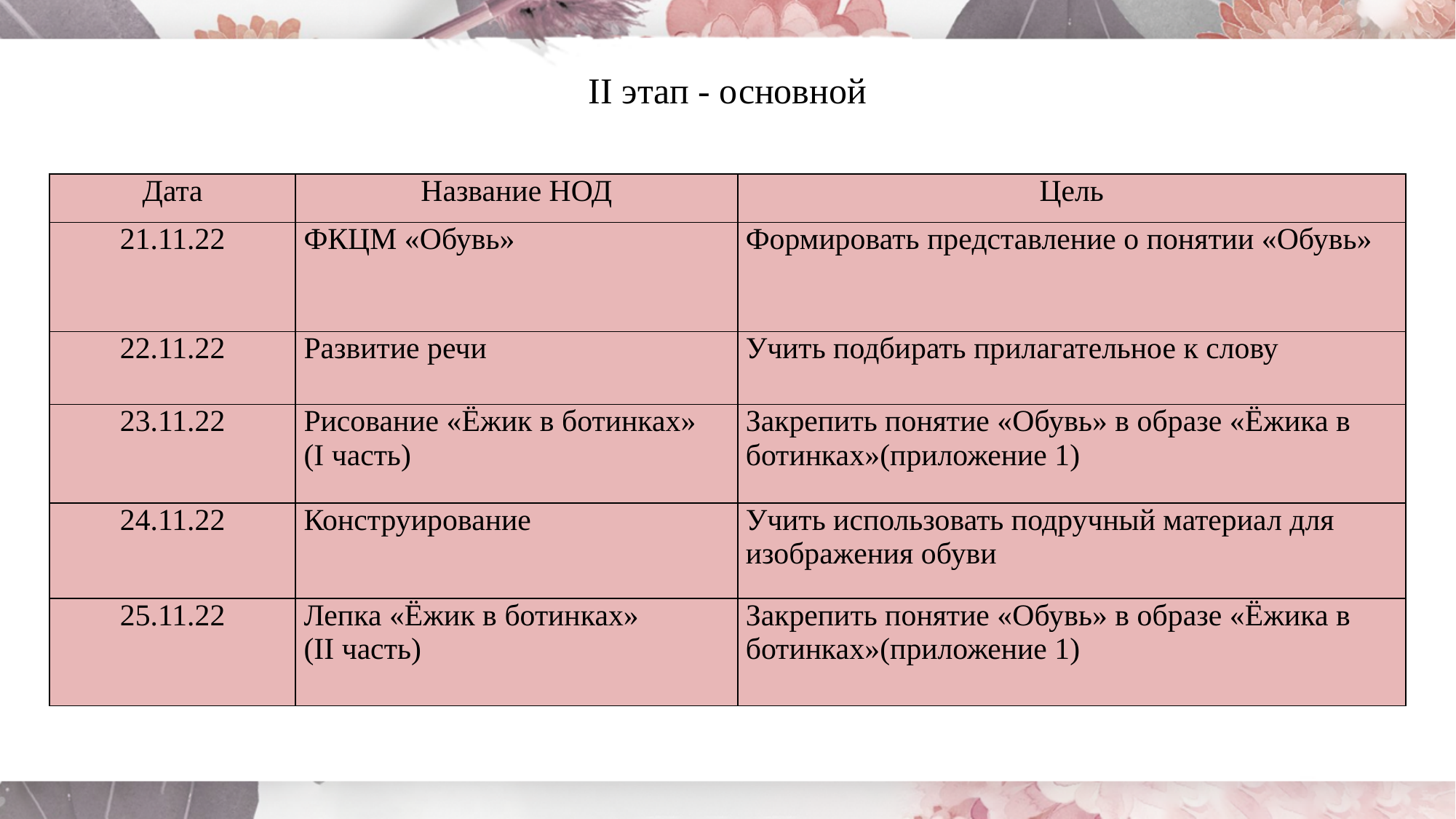

II этап - основной
| Дата | Название НОД | Цель |
| --- | --- | --- |
| 21.11.22 | ФКЦМ «Обувь» | Формировать представление о понятии «Обувь» |
| 22.11.22 | Развитие речи | Учить подбирать прилагательное к слову |
| 23.11.22 | Рисование «Ёжик в ботинках» (I часть) | Закрепить понятие «Обувь» в образе «Ёжика в ботинках»(приложение 1) |
| 24.11.22 | Конструирование | Учить использовать подручный материал для изображения обуви |
| 25.11.22 | Лепка «Ёжик в ботинках» (II часть) | Закрепить понятие «Обувь» в образе «Ёжика в ботинках»(приложение 1) |
ADD TITLE HERE
01
04
ADD TITLE HERE
No one indebted for others,while many people don't know how to cherish others.No one indebted for others,while many people don't know how to cherish others.